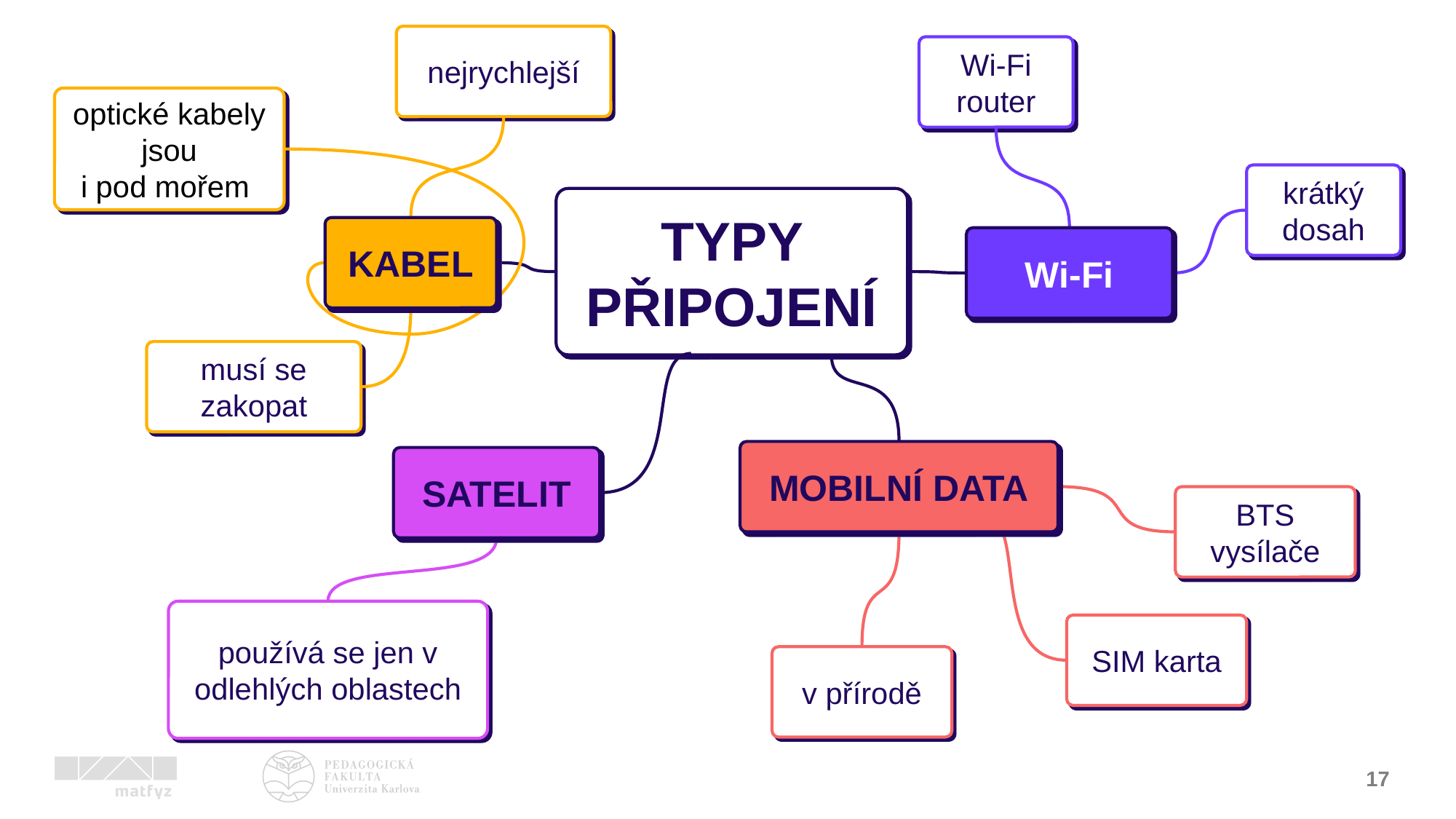

nejrychlejší
Wi-Fi router
optické kabely jsou
i pod mořem
krátký dosah
TYPY PŘIPOJENÍ
KABEL
Wi-Fi
musí se zakopat
MOBILNÍ DATA
SATELIT
BTS vysílače
používá se jen v odlehlých oblastech
SIM karta
v přírodě
17